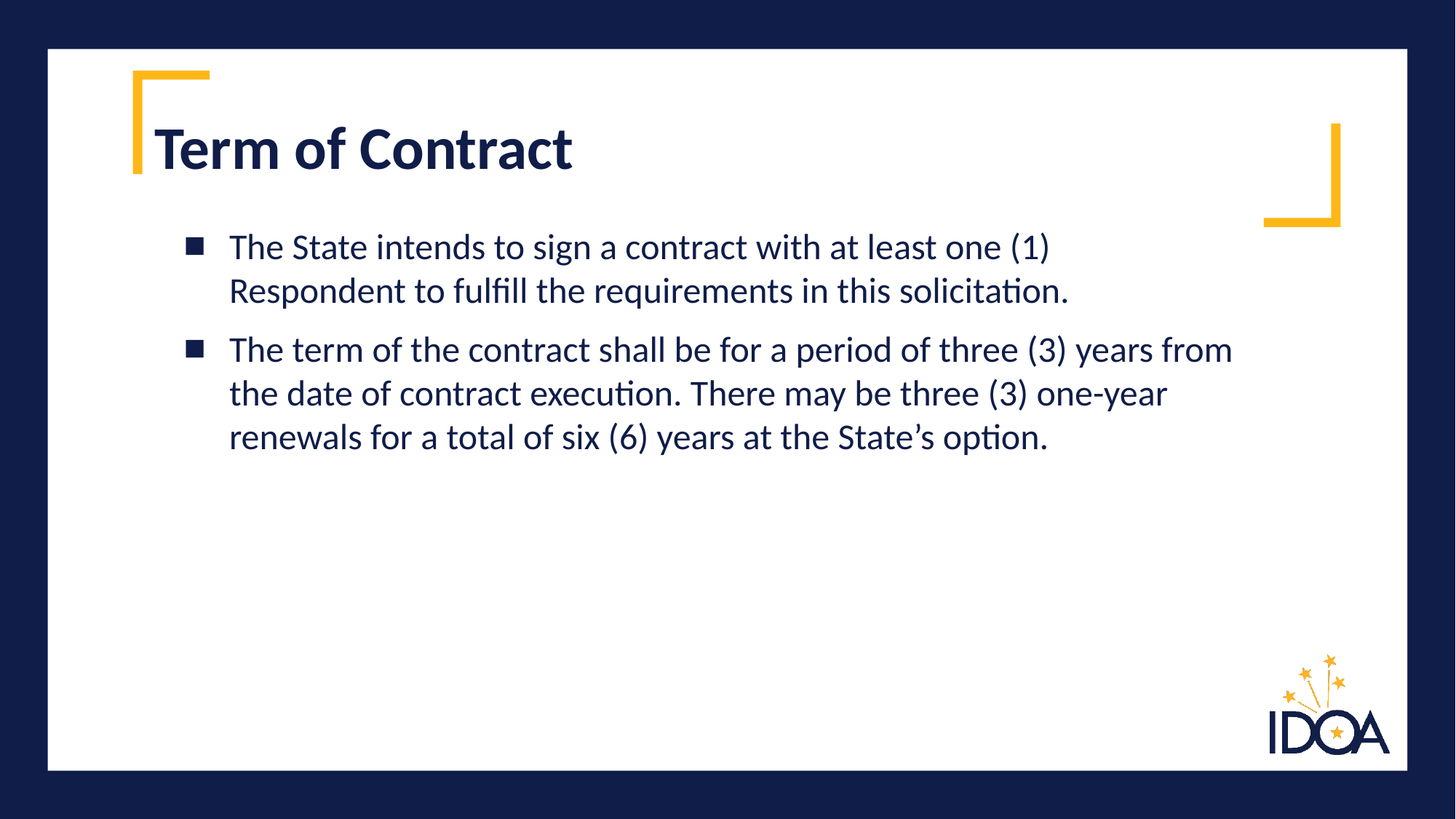

# Term of Contract
The State intends to sign a contract with at least one (1) Respondent to fulfill the requirements in this solicitation.
The term of the contract shall be for a period of three (3) years from the date of contract execution. There may be three (3) one-year renewals for a total of six (6) years at the State’s option.